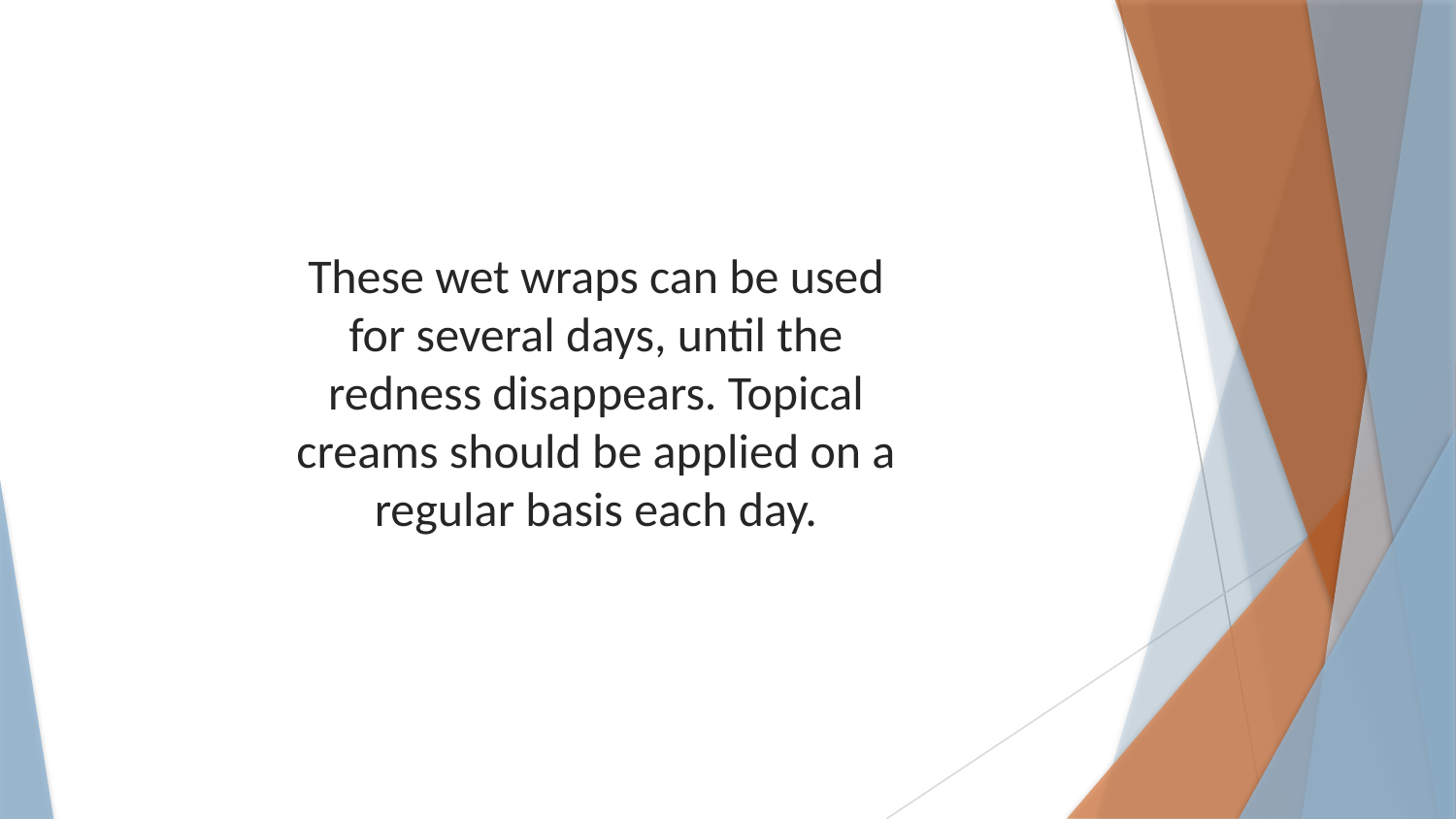

These wet wraps can be used for several days, until the redness disappears. Topical creams should be applied on a regular basis each day.